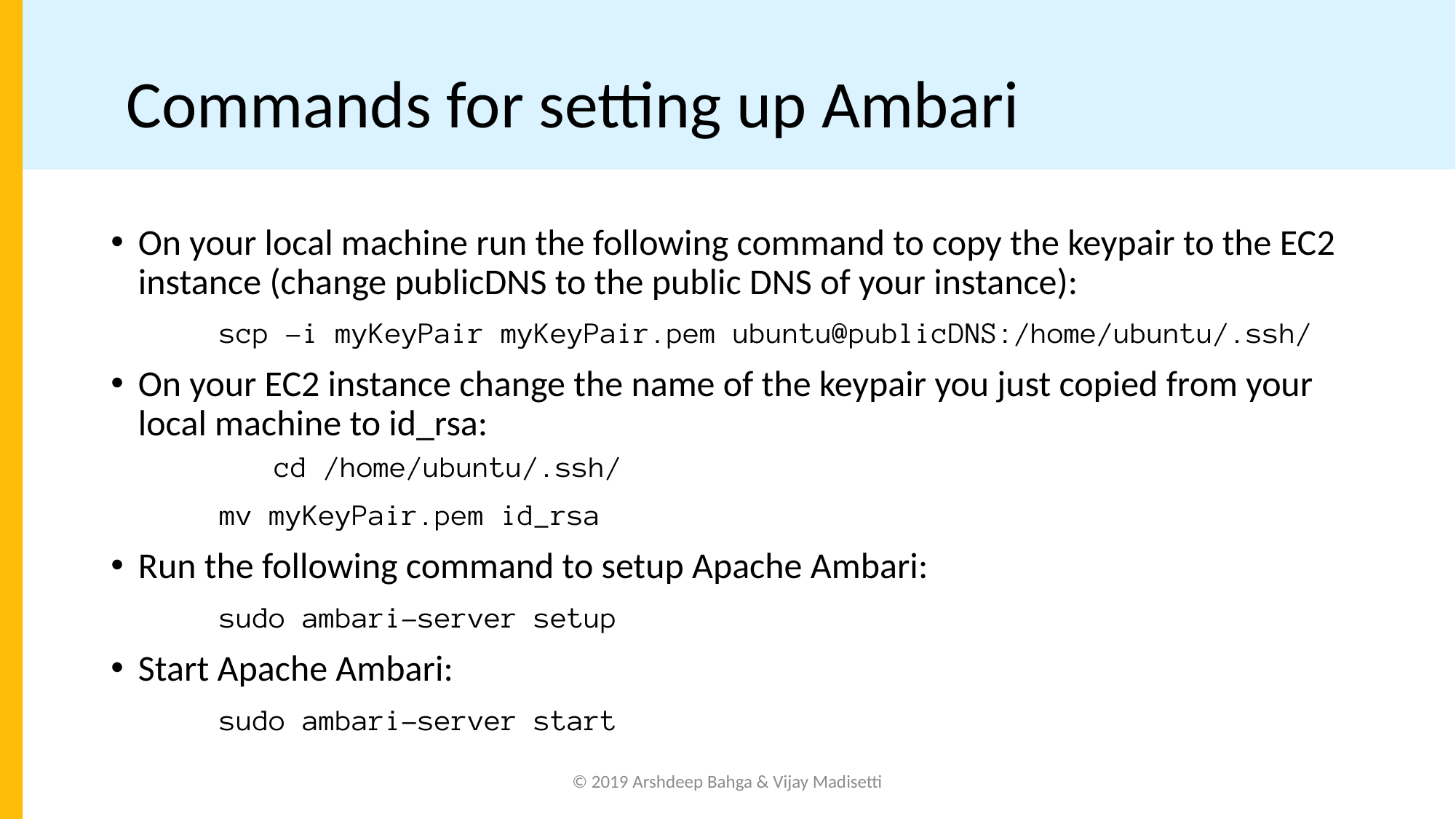

# Commands for setting up Ambari
On your local machine run the following command to copy the keypair to the EC2 instance (change publicDNS to the public DNS of your instance):
	scp -i myKeyPair myKeyPair.pem ubuntu@publicDNS:/home/ubuntu/.ssh/
On your EC2 instance change the name of the keypair you just copied from your local machine to id_rsa:
	cd /home/ubuntu/.ssh/
	mv myKeyPair.pem id_rsa
Run the following command to setup Apache Ambari:
	sudo ambari-server setup
Start Apache Ambari:
	sudo ambari-server start
© 2019 Arshdeep Bahga & Vijay Madisetti